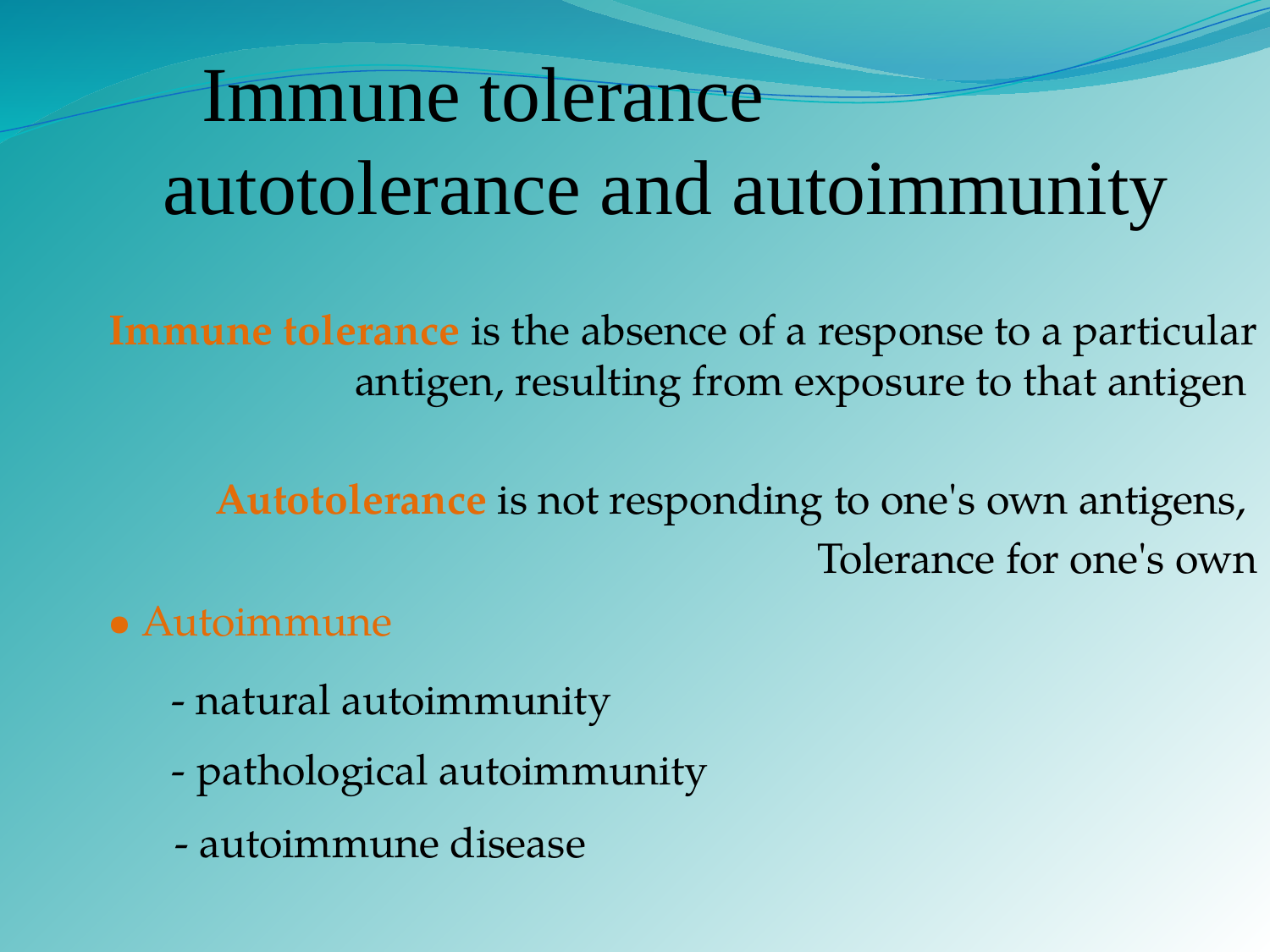

Immune tolerance
autotolerance and autoimmunity

   Immune tolerance is the absence of a response to a particular antigen, resulting from exposure to that antigen

Autotolerance is not responding to one's own antigens,
                                             Tolerance for one's own

• Autoimmune

- natural autoimmunity

- pathological autoimmunity

- autoimmune disease